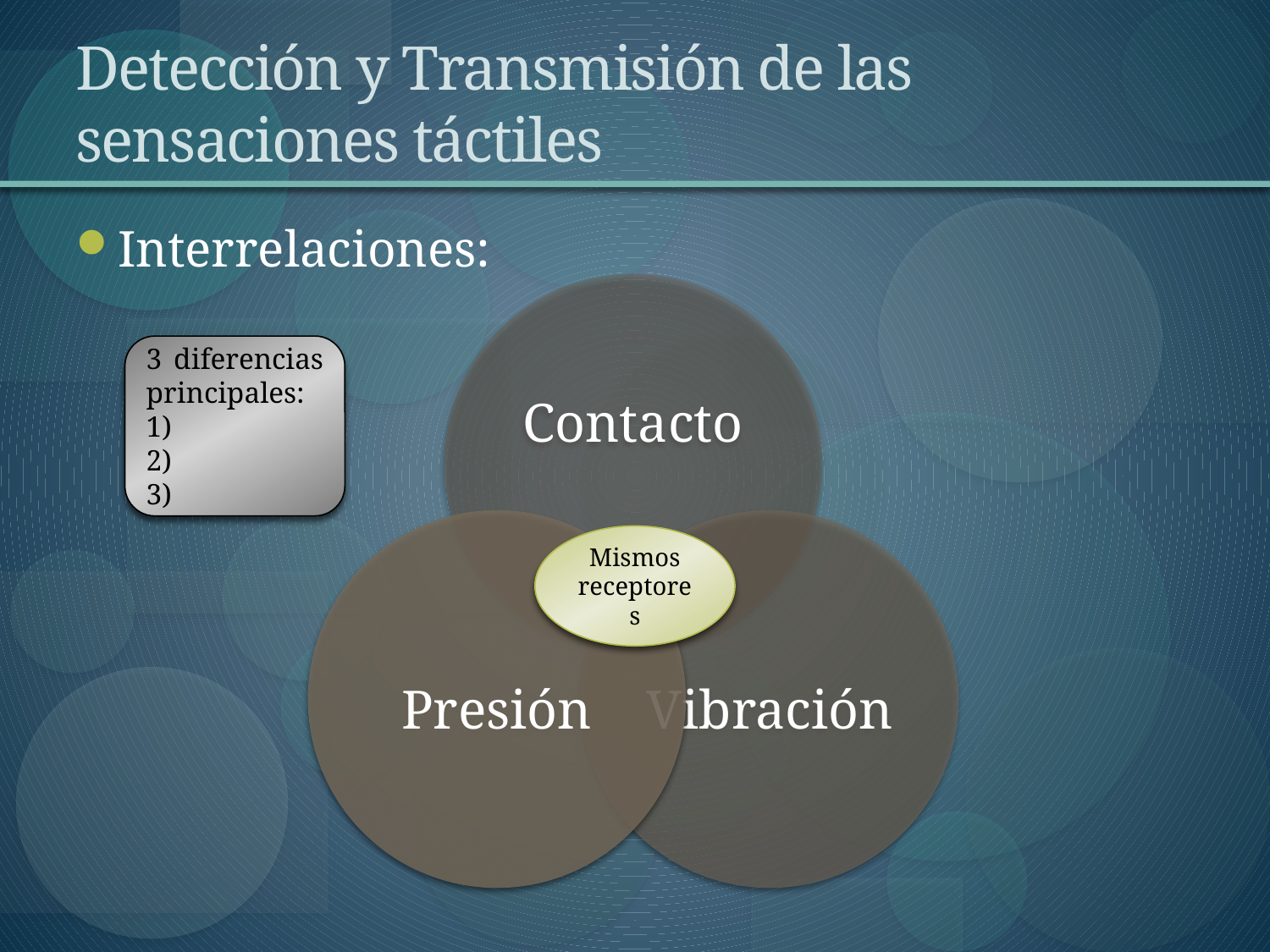

# Detección y Transmisión de las sensaciones táctiles
Interrelaciones:

Contacto
Vibración
Presión
3 diferencias principales:
1)
2)
3)
Mismos receptores